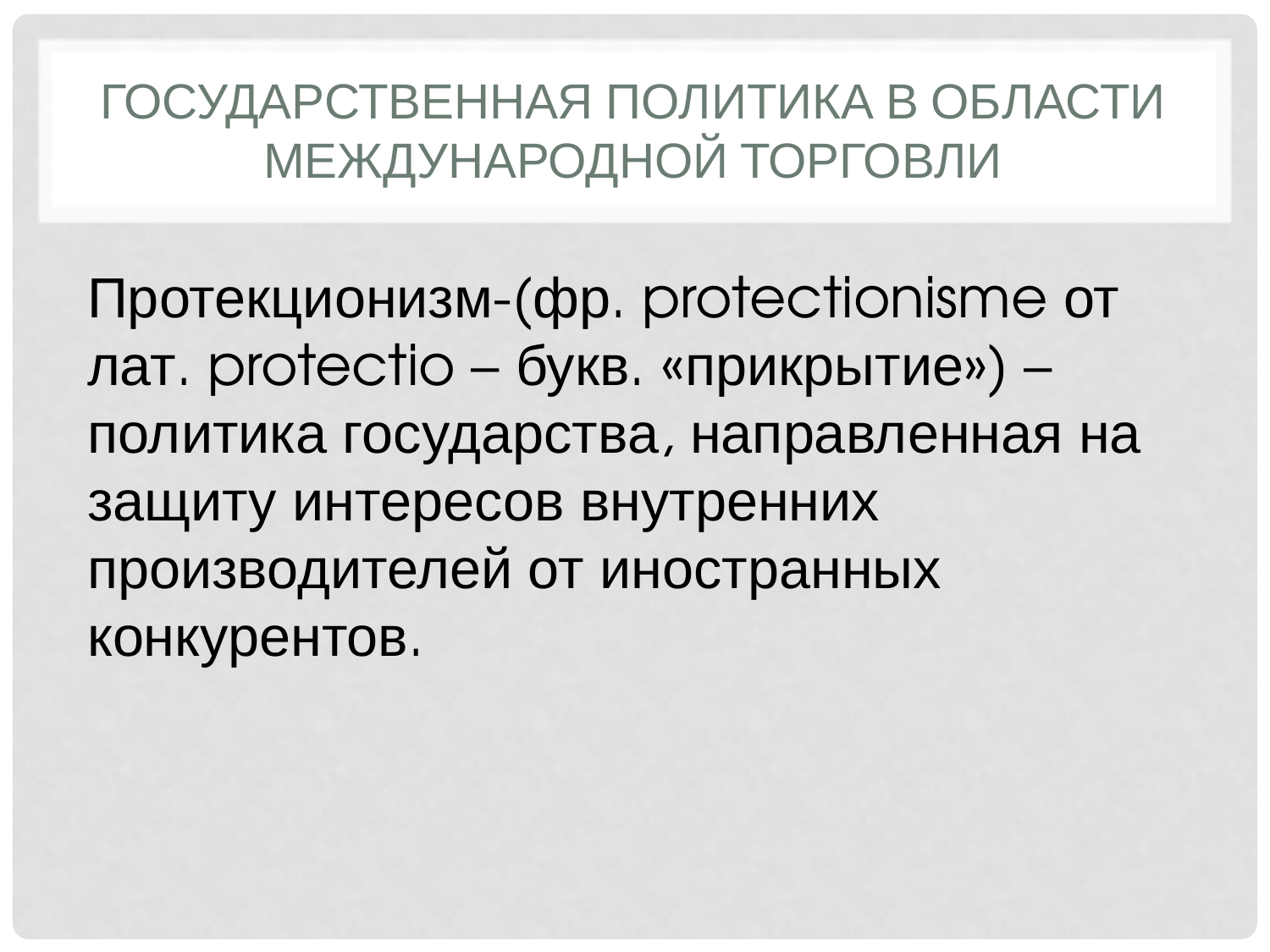

# Государственная политика в области международной торговли
Протекционизм-(фр. protectionisme от лат. protectio – букв. «прикрытие») – политика государства, направленная на защиту интересов внутренних производителей от иностранных конкурентов.